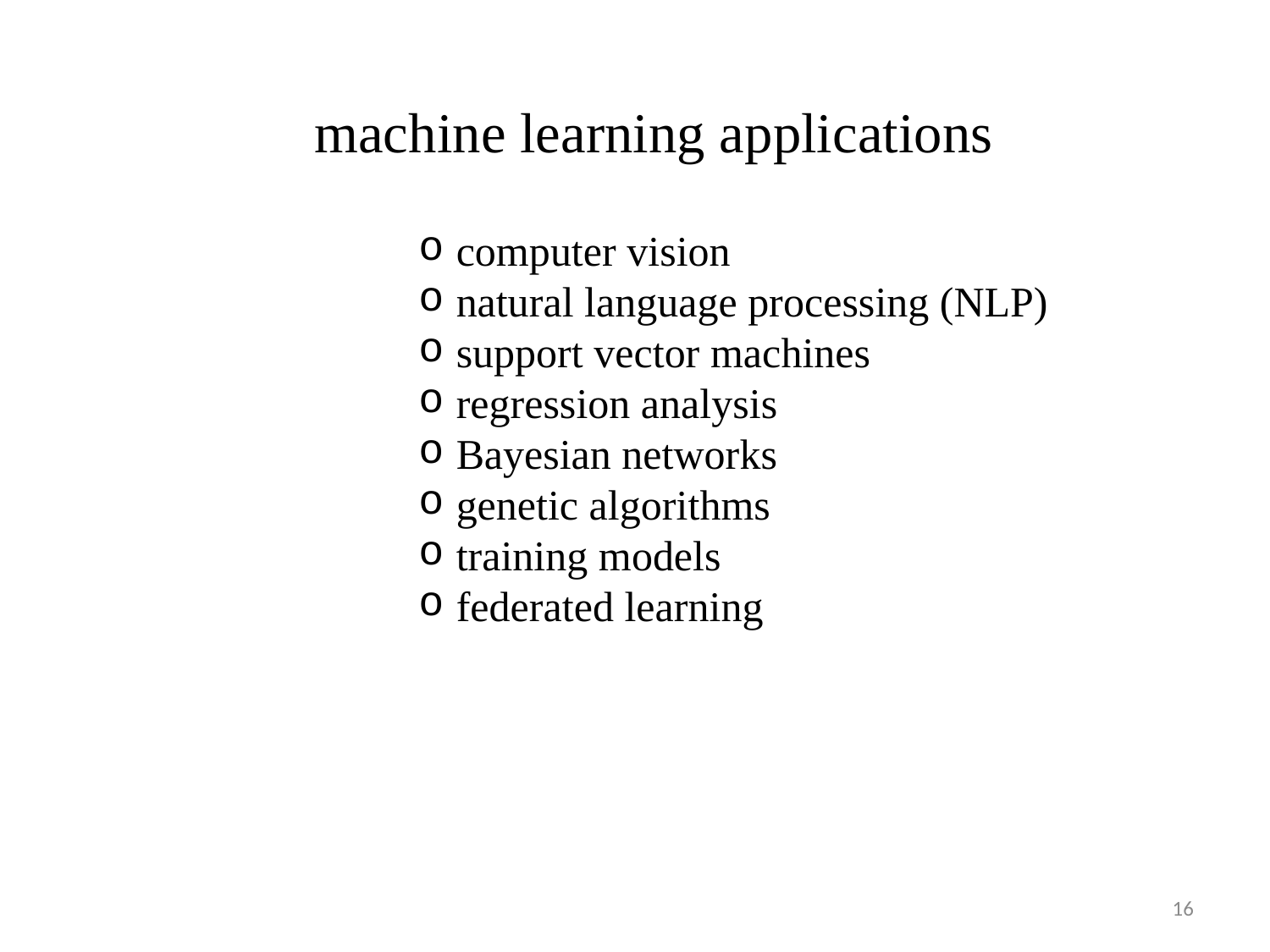

# machine learning applications
computer vision
natural language processing (NLP)
support vector machines
regression analysis
Bayesian networks
genetic algorithms
training models
federated learning

16